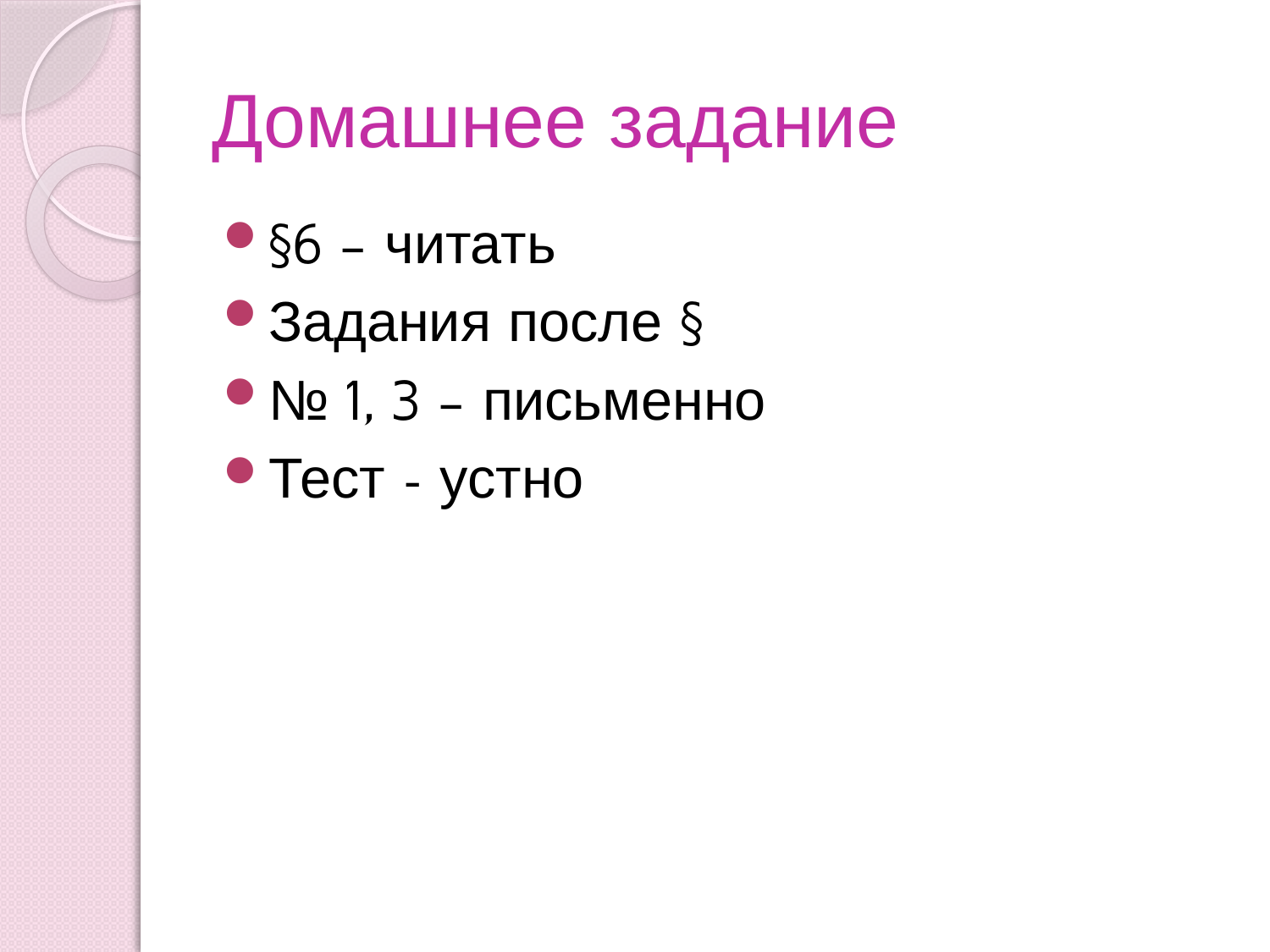

# Домашнее задание
§6 – читать
Задания после §
№ 1, 3 – письменно
Тест - устно